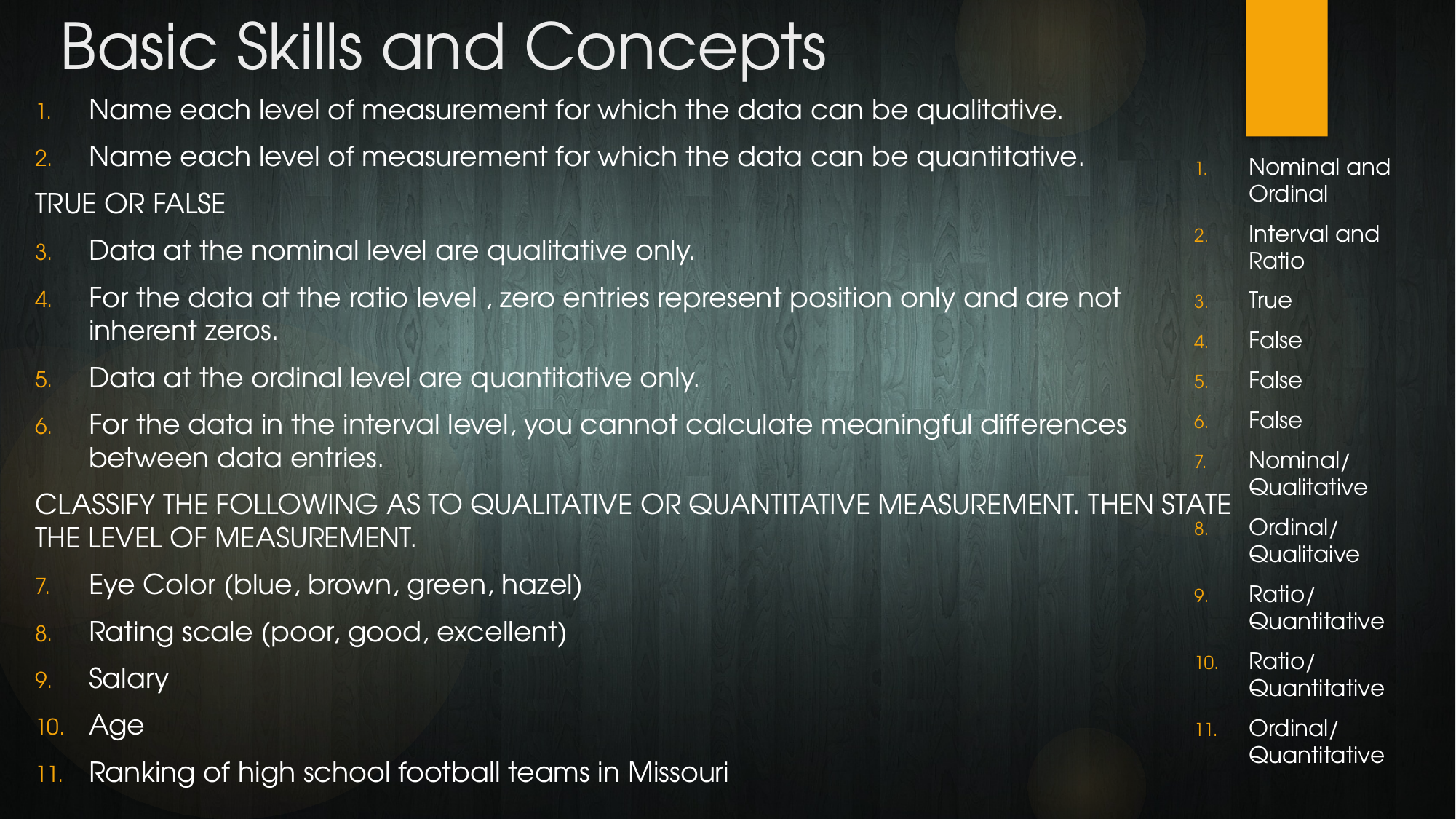

# Basic Skills and Concepts
Name each level of measurement for which the data can be qualitative.
Name each level of measurement for which the data can be quantitative.
TRUE OR FALSE
Data at the nominal level are qualitative only.
For the data at the ratio level , zero entries represent position only and are not inherent zeros.
Data at the ordinal level are quantitative only.
For the data in the interval level, you cannot calculate meaningful differences between data entries.
CLASSIFY THE FOLLOWING AS TO QUALITATIVE OR QUANTITATIVE MEASUREMENT. THEN STATE THE LEVEL OF MEASUREMENT.
Eye Color (blue, brown, green, hazel)
Rating scale (poor, good, excellent)
Salary
Age
Ranking of high school football teams in Missouri
Nominal and Ordinal
Interval and Ratio
True
False
False
False
Nominal/Qualitative
Ordinal/ Qualitaive
Ratio/Quantitative
Ratio/ Quantitative
Ordinal/Quantitative